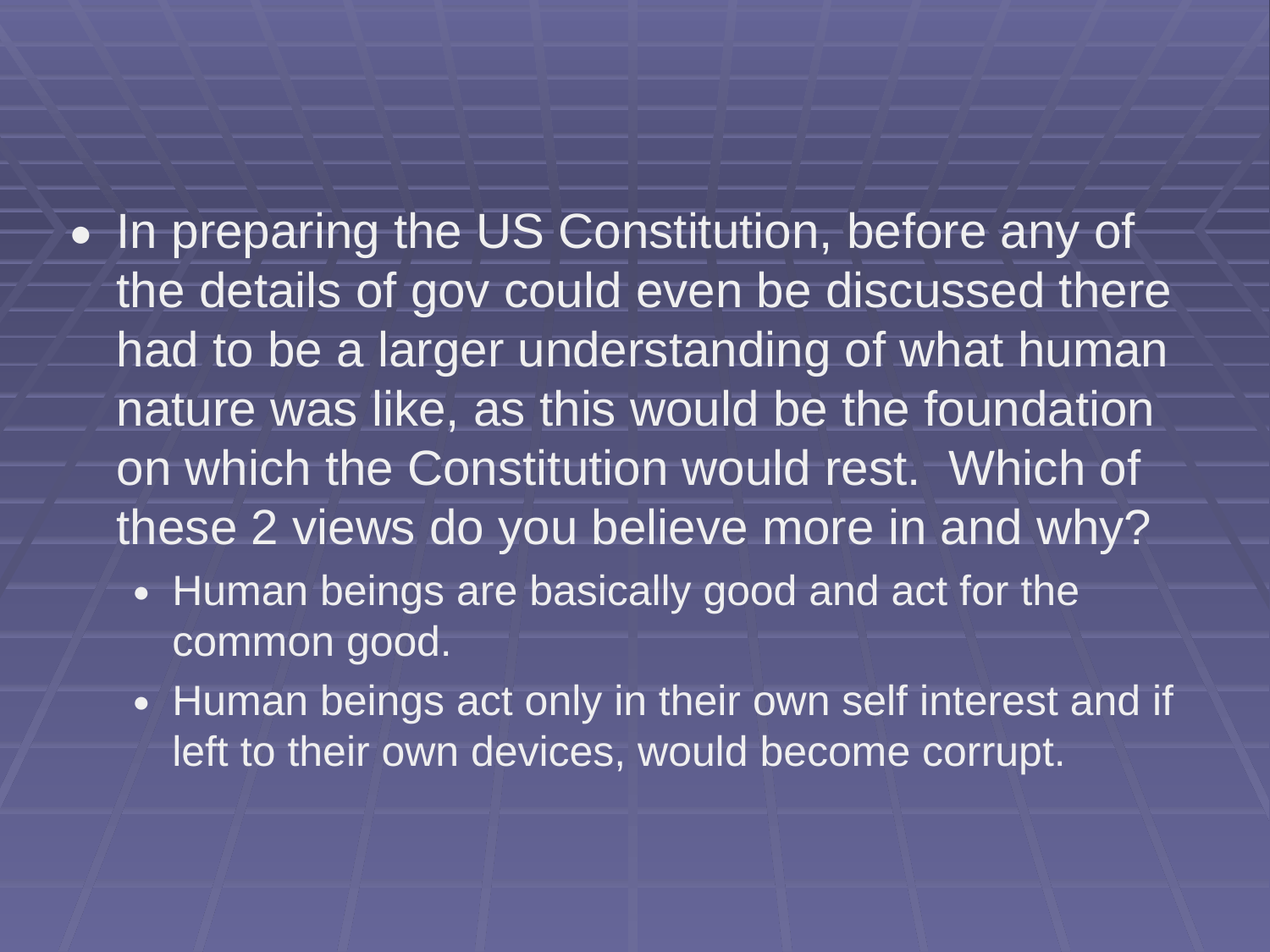

# In preparing the US Constitution, before any of the details of gov could even be discussed there had to be a larger understanding of what human nature was like, as this would be the foundation on which the Constitution would rest.  Which of these 2 views do you believe more in and why?
Human beings are basically good and act for the common good.
Human beings act only in their own self interest and if left to their own devices, would become corrupt.